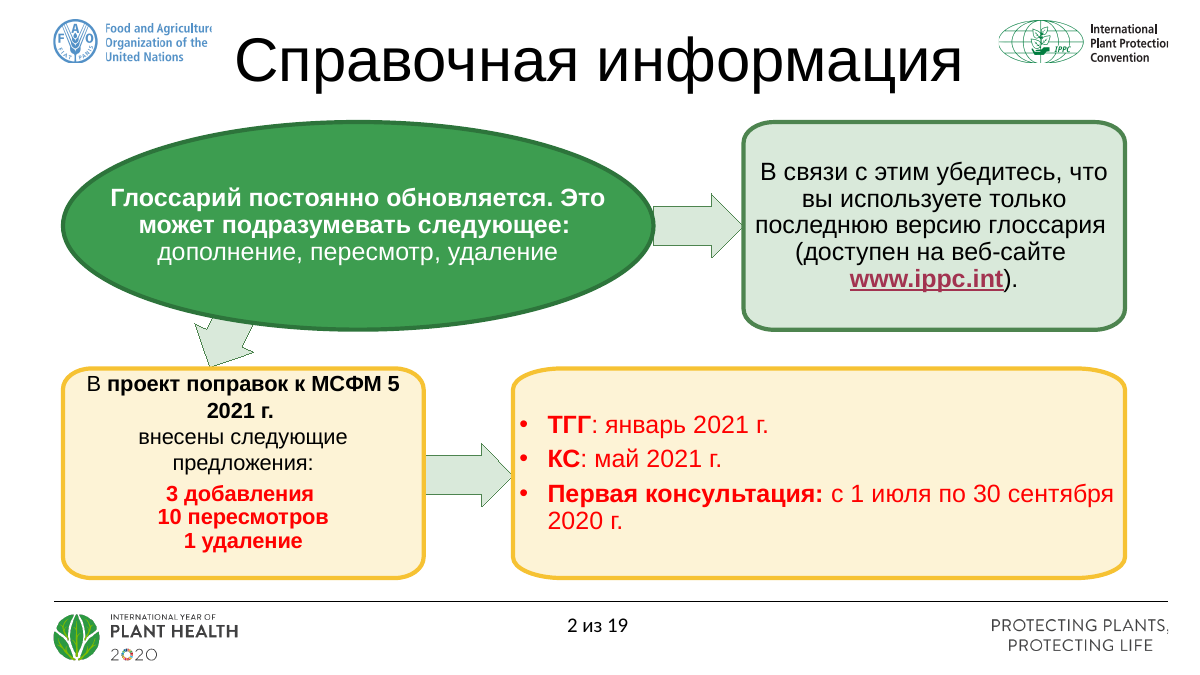

Справочная информация
В связи с этим убедитесь, что вы используете только последнюю версию глоссария
(доступен на веб-сайте www.ippc.int).
Глоссарий постоянно обновляется. Это может подразумевать следующее:
дополнение, пересмотр, удаление

В проект поправок к МСФМ 5 2021 г.
внесены следующие предложения:
3 добавления
10 пересмотров
1 удаление

ТГГ: январь 2021 г.
КС: май 2021 г.
Первая консультация: с 1 июля по 30 сентября 2020 г.

2 из 19